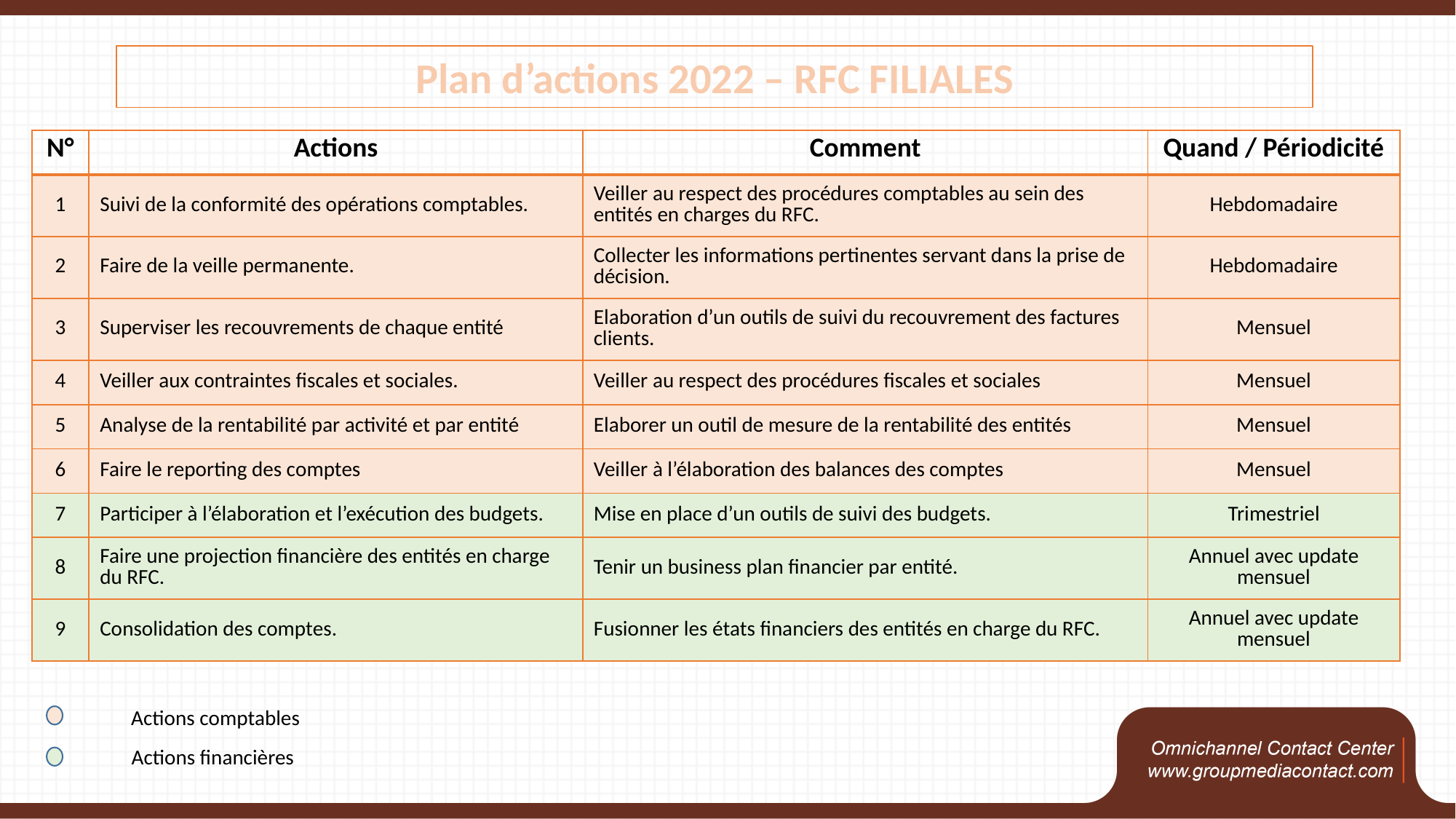

Plan d’actions 2022 – RFC FILIALES
| N° | Actions | Comment | Quand / Périodicité |
| --- | --- | --- | --- |
| 1 | Suivi de la conformité des opérations comptables. | Veiller au respect des procédures comptables au sein des entités en charges du RFC. | Hebdomadaire |
| 2 | Faire de la veille permanente. | Collecter les informations pertinentes servant dans la prise de décision. | Hebdomadaire |
| 3 | Superviser les recouvrements de chaque entité | Elaboration d’un outils de suivi du recouvrement des factures clients. | Mensuel |
| 4 | Veiller aux contraintes fiscales et sociales. | Veiller au respect des procédures fiscales et sociales | Mensuel |
| 5 | Analyse de la rentabilité par activité et par entité | Elaborer un outil de mesure de la rentabilité des entités | Mensuel |
| 6 | Faire le reporting des comptes | Veiller à l’élaboration des balances des comptes | Mensuel |
| 7 | Participer à l’élaboration et l’exécution des budgets. | Mise en place d’un outils de suivi des budgets. | Trimestriel |
| 8 | Faire une projection financière des entités en charge du RFC. | Tenir un business plan financier par entité. | Annuel avec update mensuel |
| 9 | Consolidation des comptes. | Fusionner les états financiers des entités en charge du RFC. | Annuel avec update mensuel |
Actions comptables

Actions financières